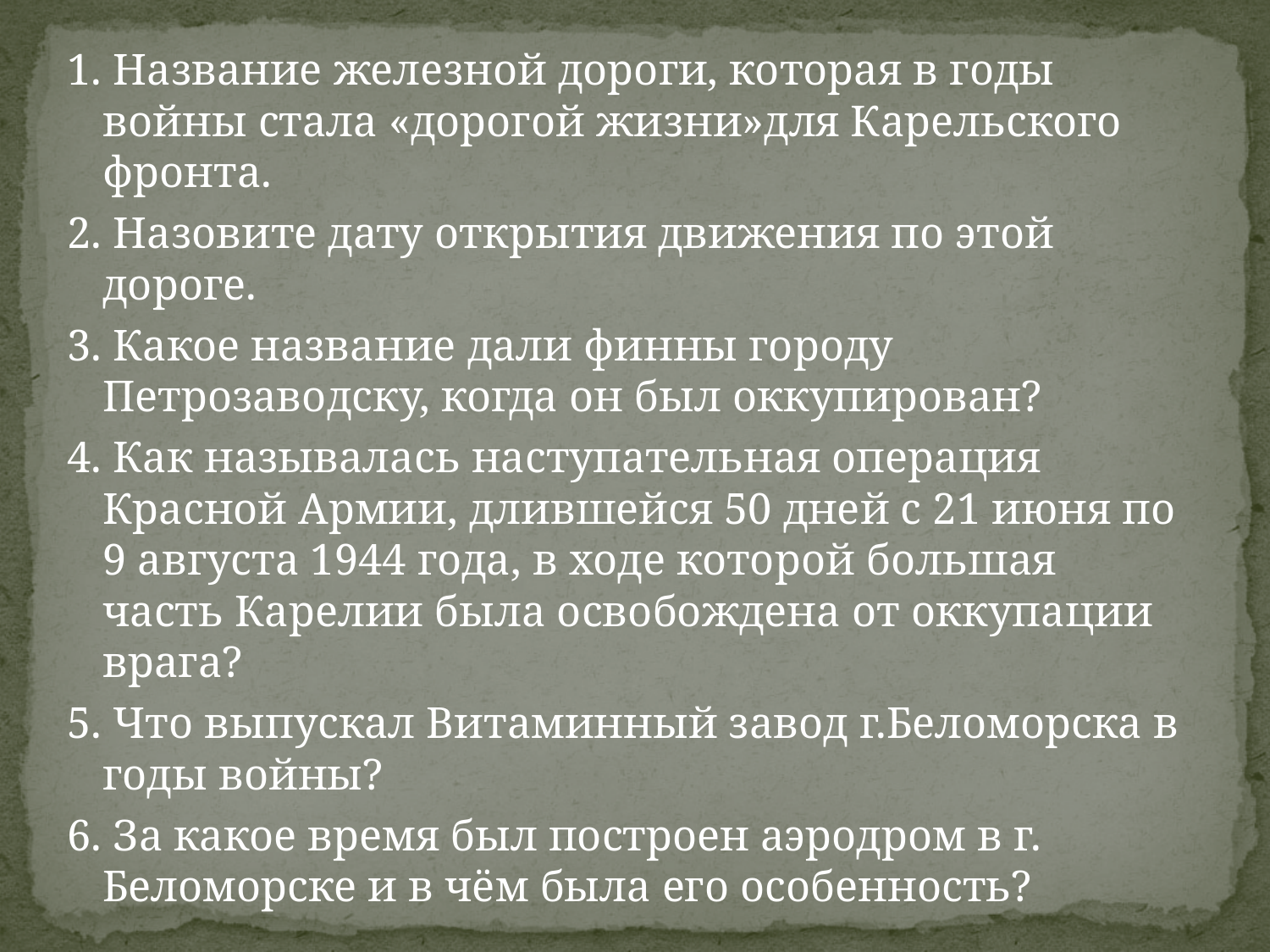

1. Название железной дороги, которая в годы войны стала «дорогой жизни»для Карельского фронта.
2. Назовите дату открытия движения по этой дороге.
3. Какое название дали финны городу Петрозаводску, когда он был оккупирован?
4. Как называлась наступательная операция Красной Армии, длившейся 50 дней с 21 июня по 9 августа 1944 года, в ходе которой большая часть Карелии была освобождена от оккупации врага?
5. Что выпускал Витаминный завод г.Беломорска в годы войны?
6. За какое время был построен аэродром в г. Беломорске и в чём была его особенность?